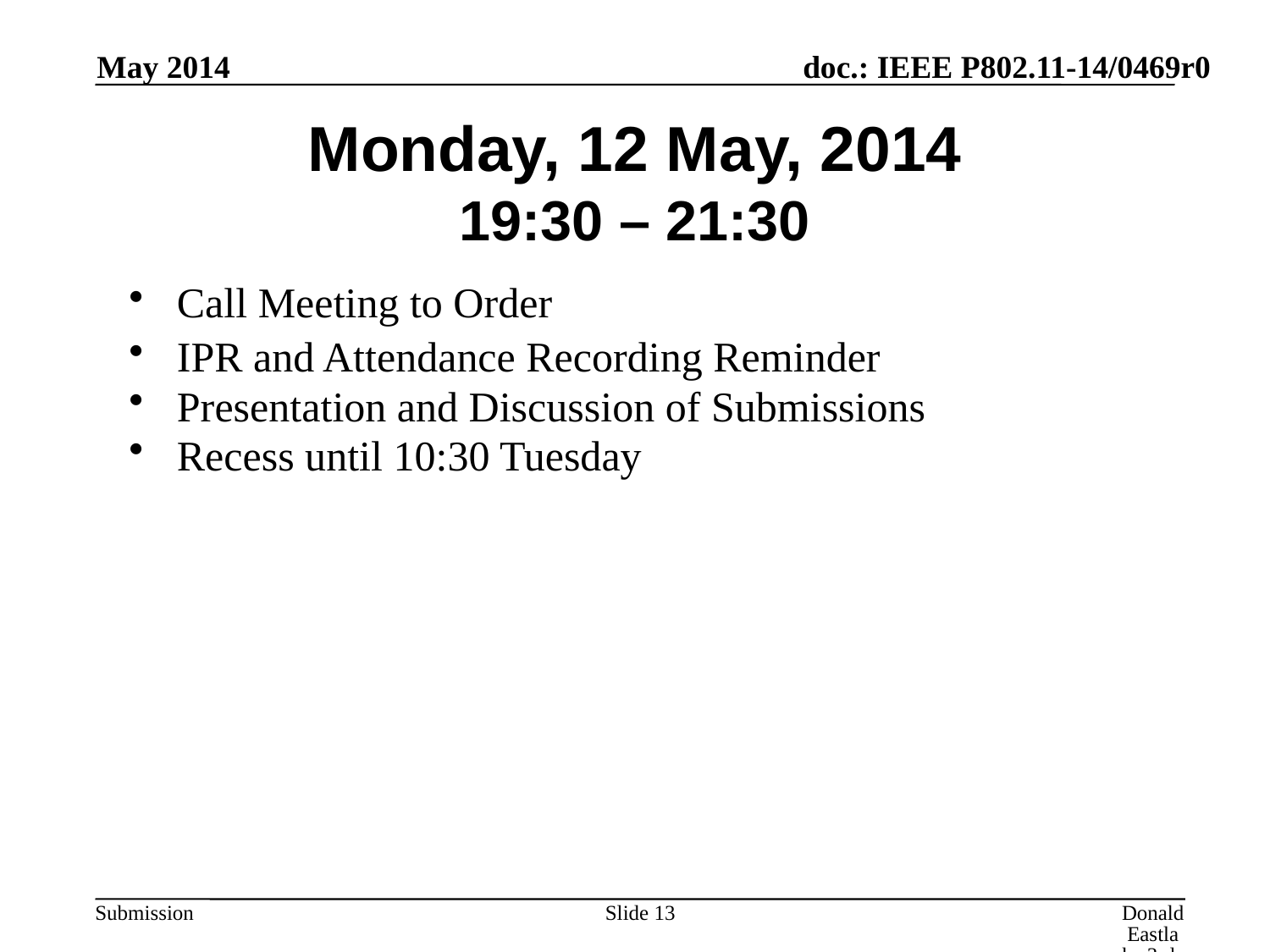

May 2014
# Monday, 12 May, 2014 19:30 – 21:30
Call Meeting to Order
IPR and Attendance Recording Reminder
Presentation and Discussion of Submissions
Recess until 10:30 Tuesday
Slide 13
Donald Eastlake 3rd, Huawei Technologies